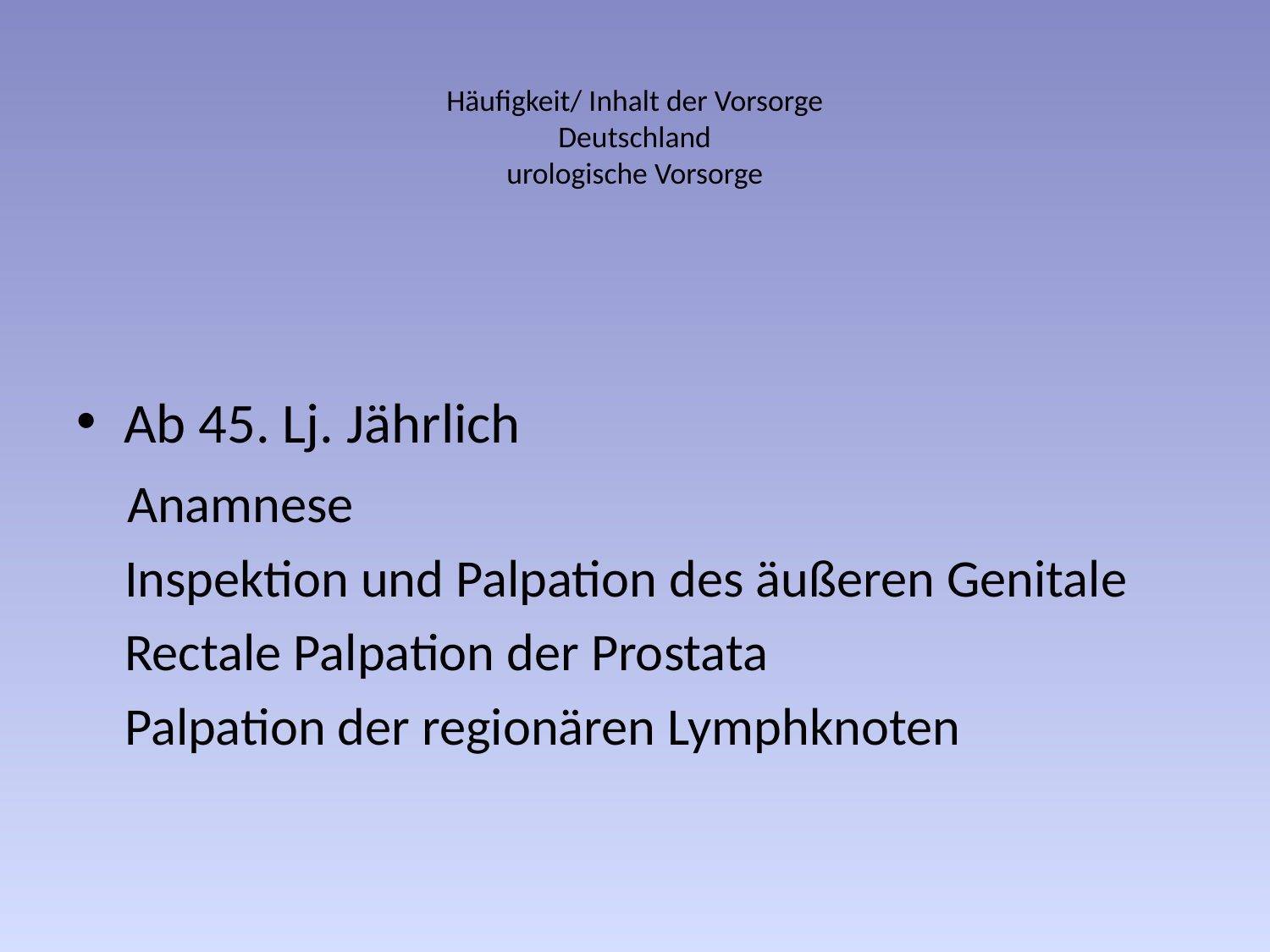

# Häufigkeit/ Inhalt der Vorsorge Deutschland urologische Vorsorge

Ab 45. Lj. Jährlich
    Anamnese
    Inspektion und Palpation des äußeren Genitale
    Rectale Palpation der Prostata
    Palpation der regionären Lymphknoten